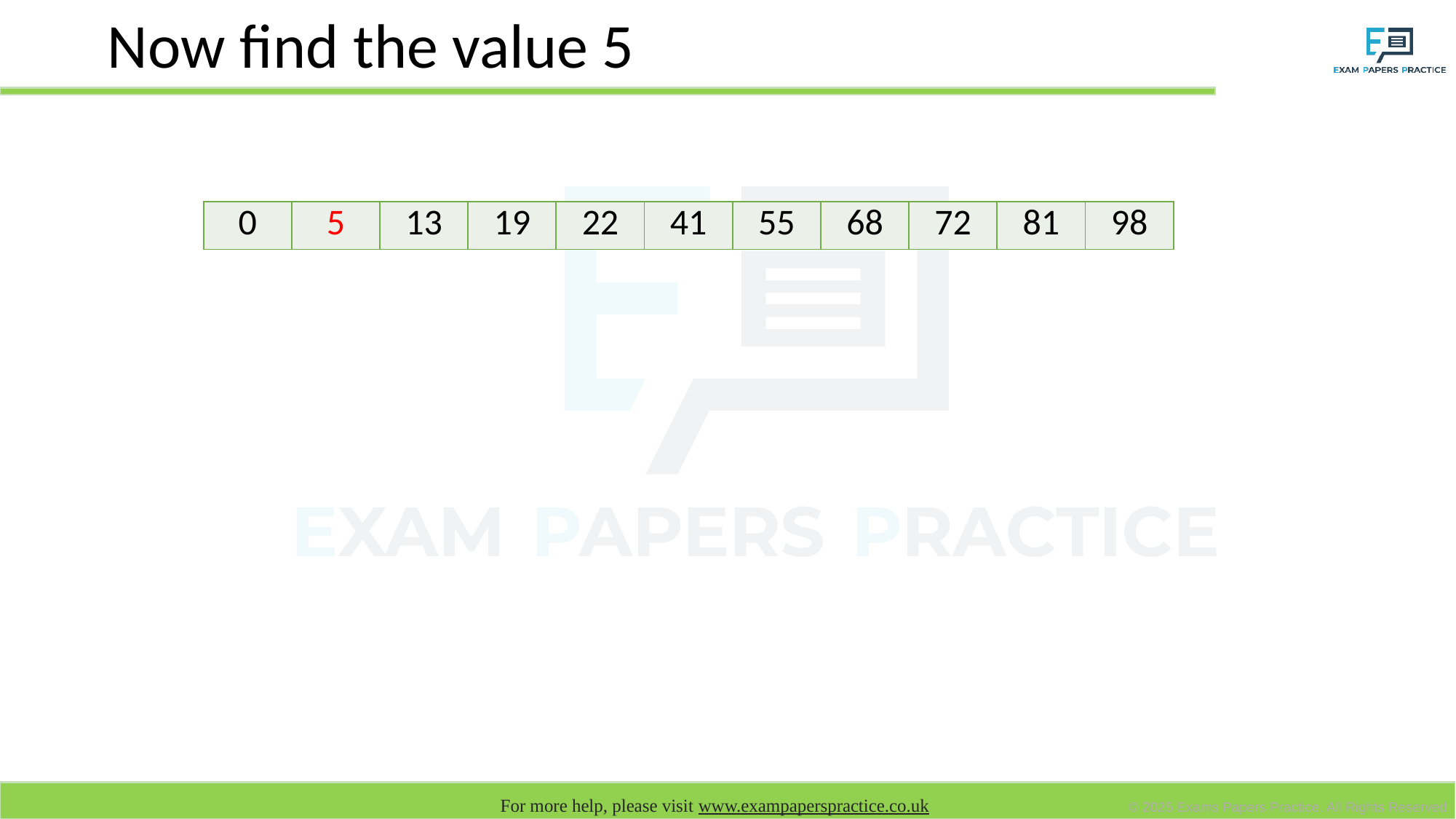

# Now find the value 5
| 0 | 5 | 13 | 19 | 22 | 41 | 55 | 68 | 72 | 81 | 98 |
| --- | --- | --- | --- | --- | --- | --- | --- | --- | --- | --- |